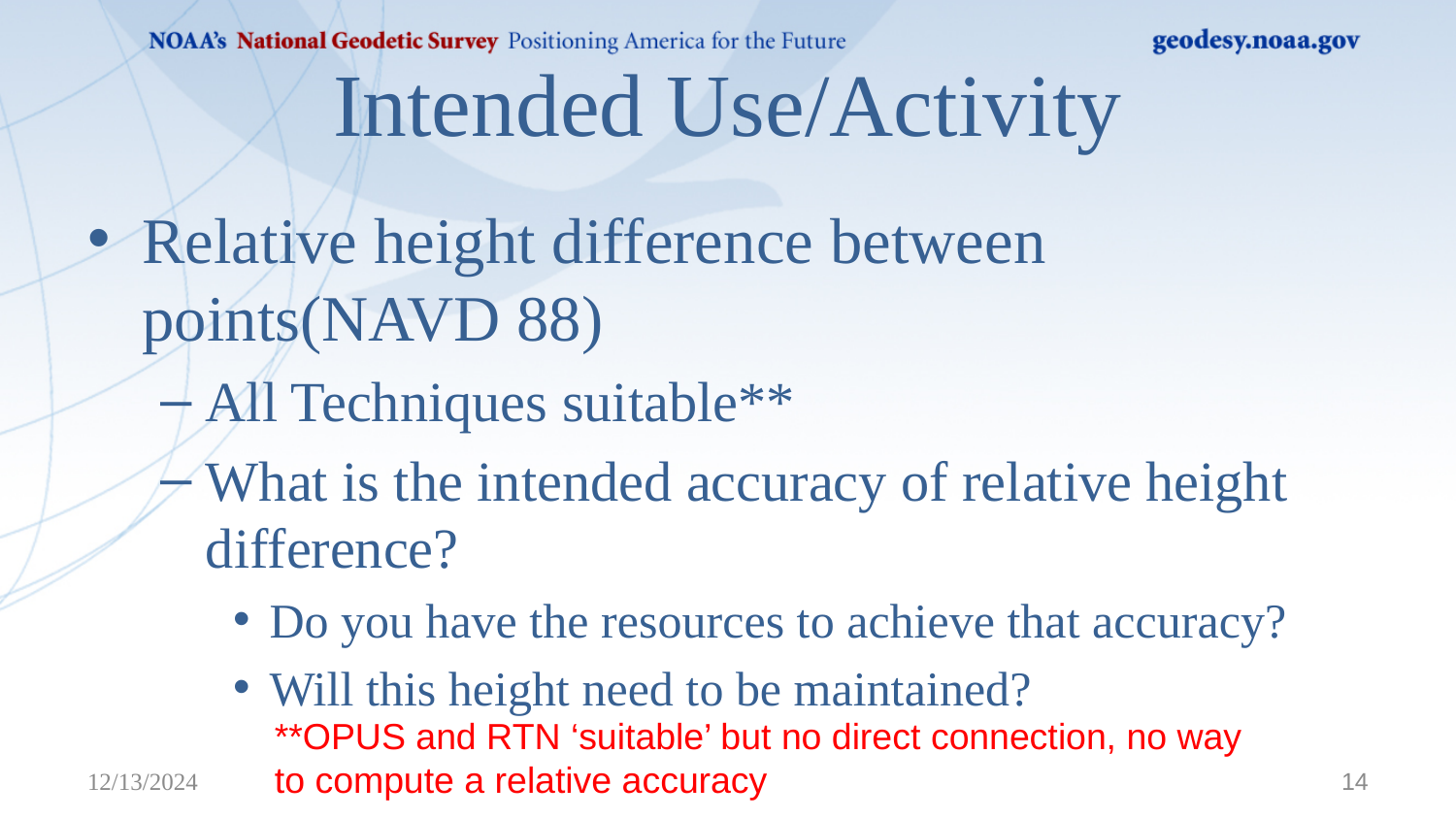

# Intended Use/Activity
Relative height difference between points(NAVD 88)
All Techniques suitable**
What is the intended accuracy of relative height difference?
Do you have the resources to achieve that accuracy?
Will this height need to be maintained?
**OPUS and RTN ‘suitable’ but no direct connection, no way to compute a relative accuracy
12/13/2024
14